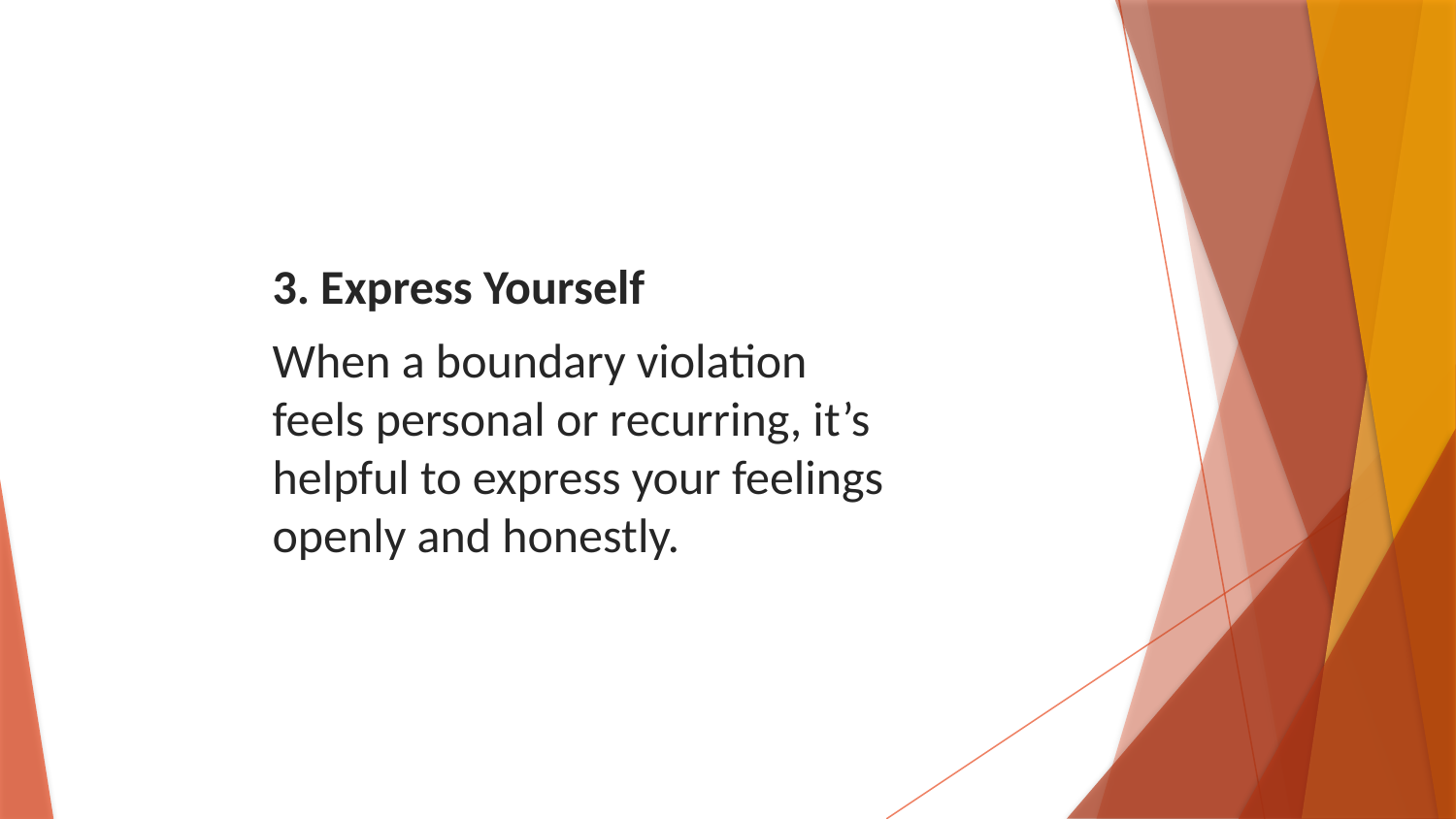

3. Express Yourself
When a boundary violation feels personal or recurring, it’s helpful to express your feelings openly and honestly.